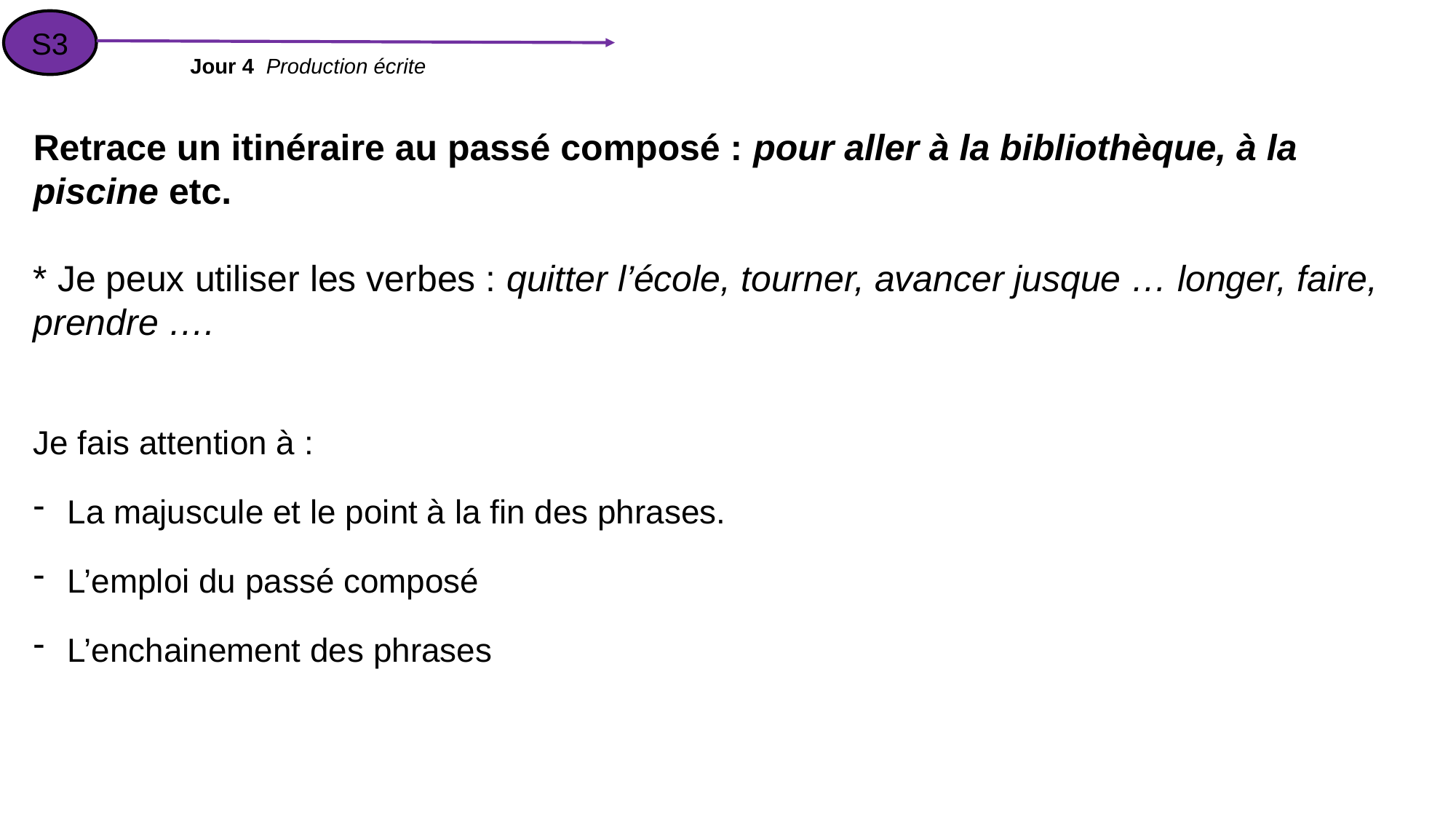

S3
Jour 4  Production écrite

Retrace un itinéraire au passé composé : pour aller à la bibliothèque, à la piscine etc.

* Je peux utiliser les verbes : quitter l’école, tourner, avancer jusque … longer, faire, prendre ….

Je fais attention à :
La majuscule et le point à la fin des phrases.
L’emploi du passé composé
L’enchainement des phrases